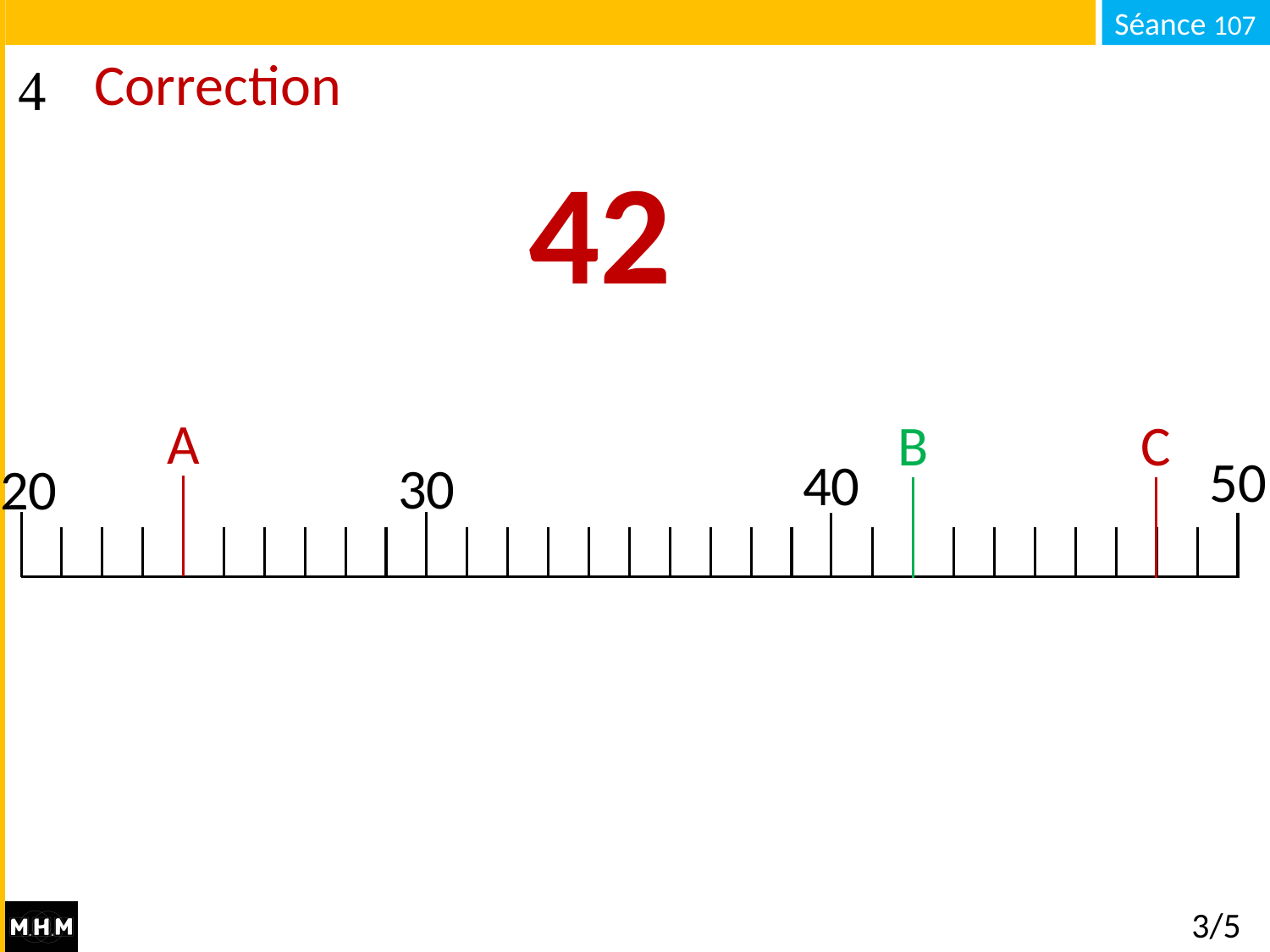

# Correction
42
A
B
C
50
40
30
20
3/5